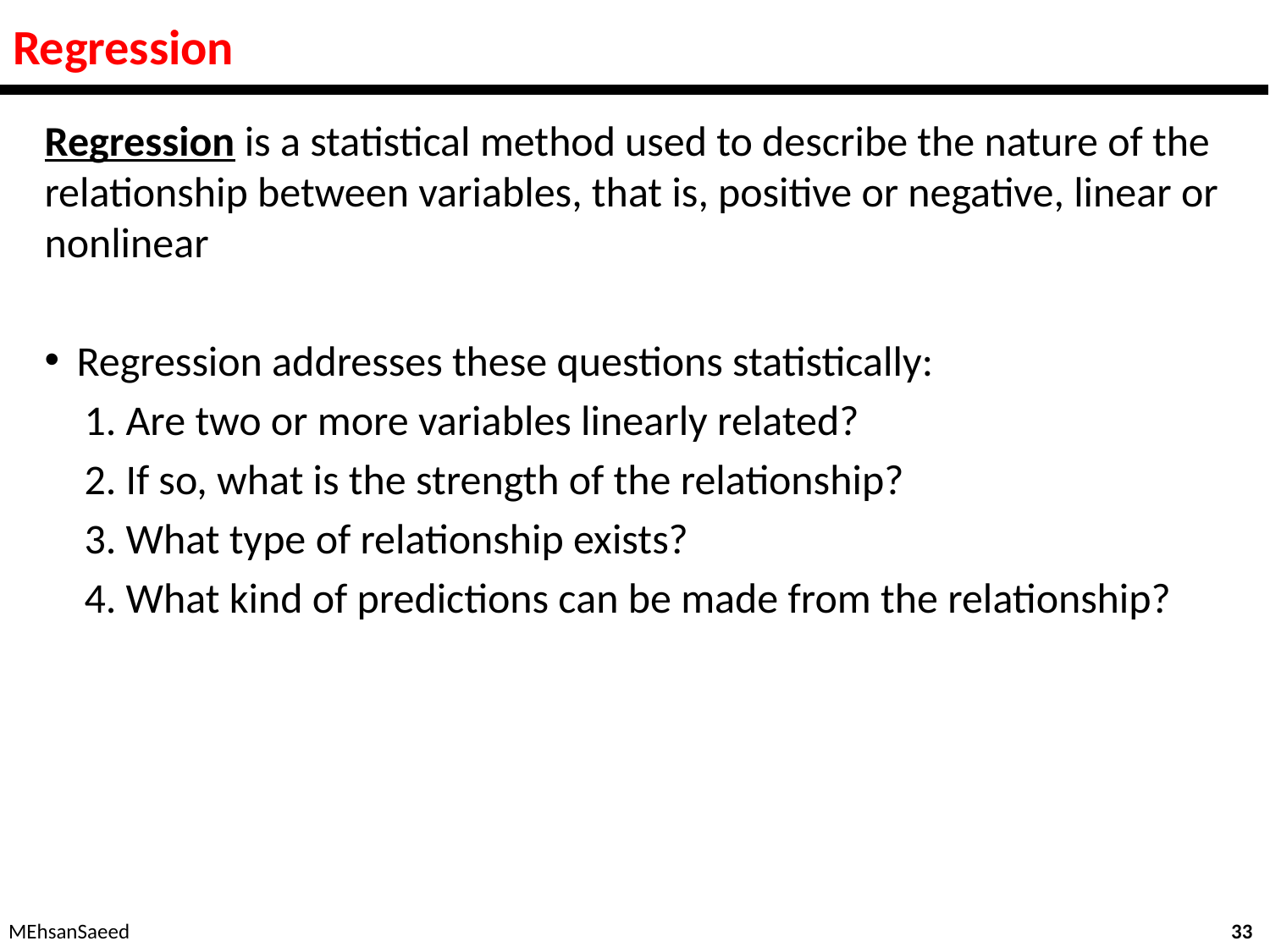

# Regression
Regression is a statistical method used to describe the nature of the relationship between variables, that is, positive or negative, linear or nonlinear

Regression addresses these questions statistically:
1. Are two or more variables linearly related?
2. If so, what is the strength of the relationship?
3. What type of relationship exists?
4. What kind of predictions can be made from the relationship?

MEhsanSaeed
33